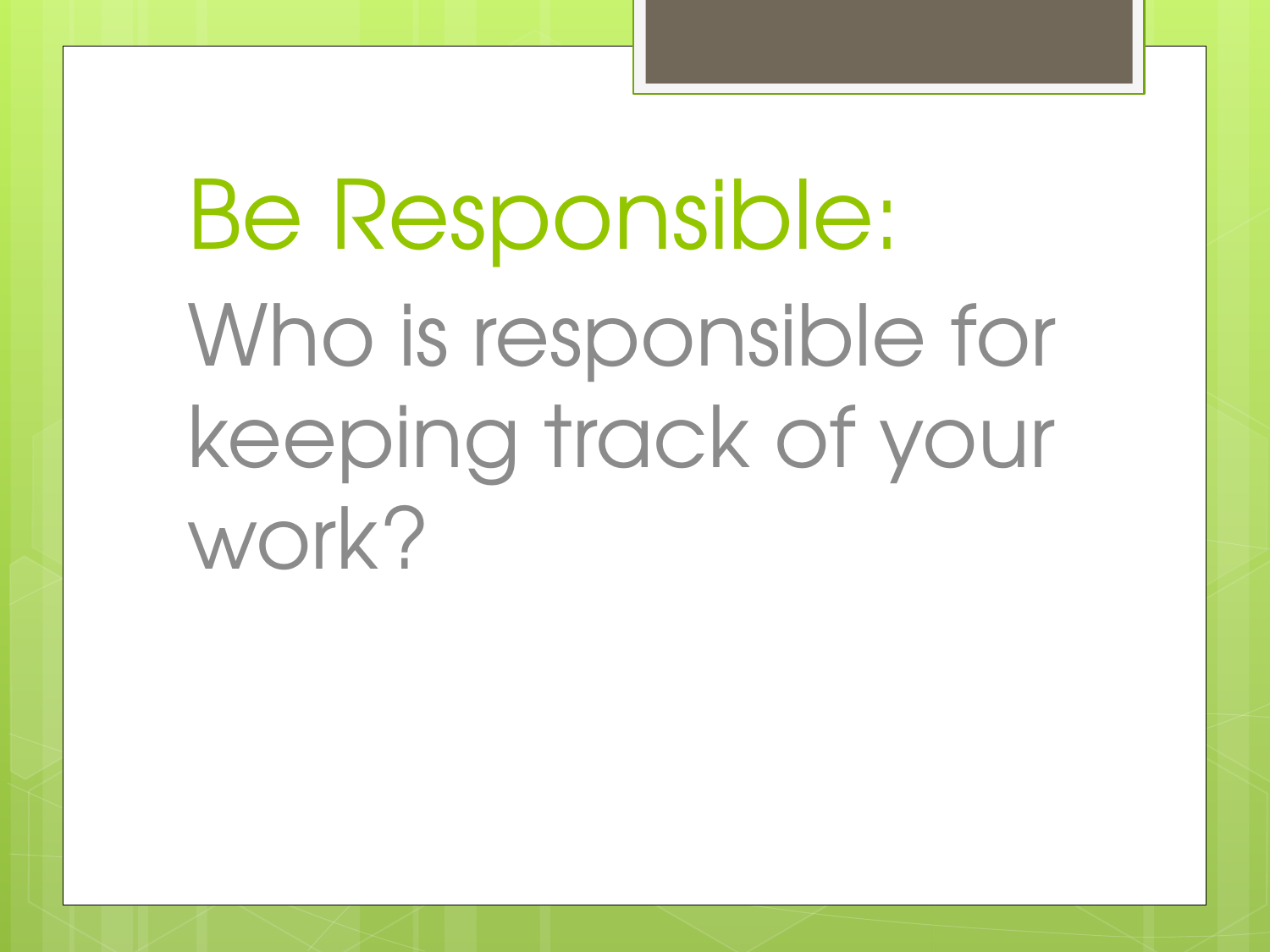

# Be Responsible:
Who is responsible for keeping track of your work?